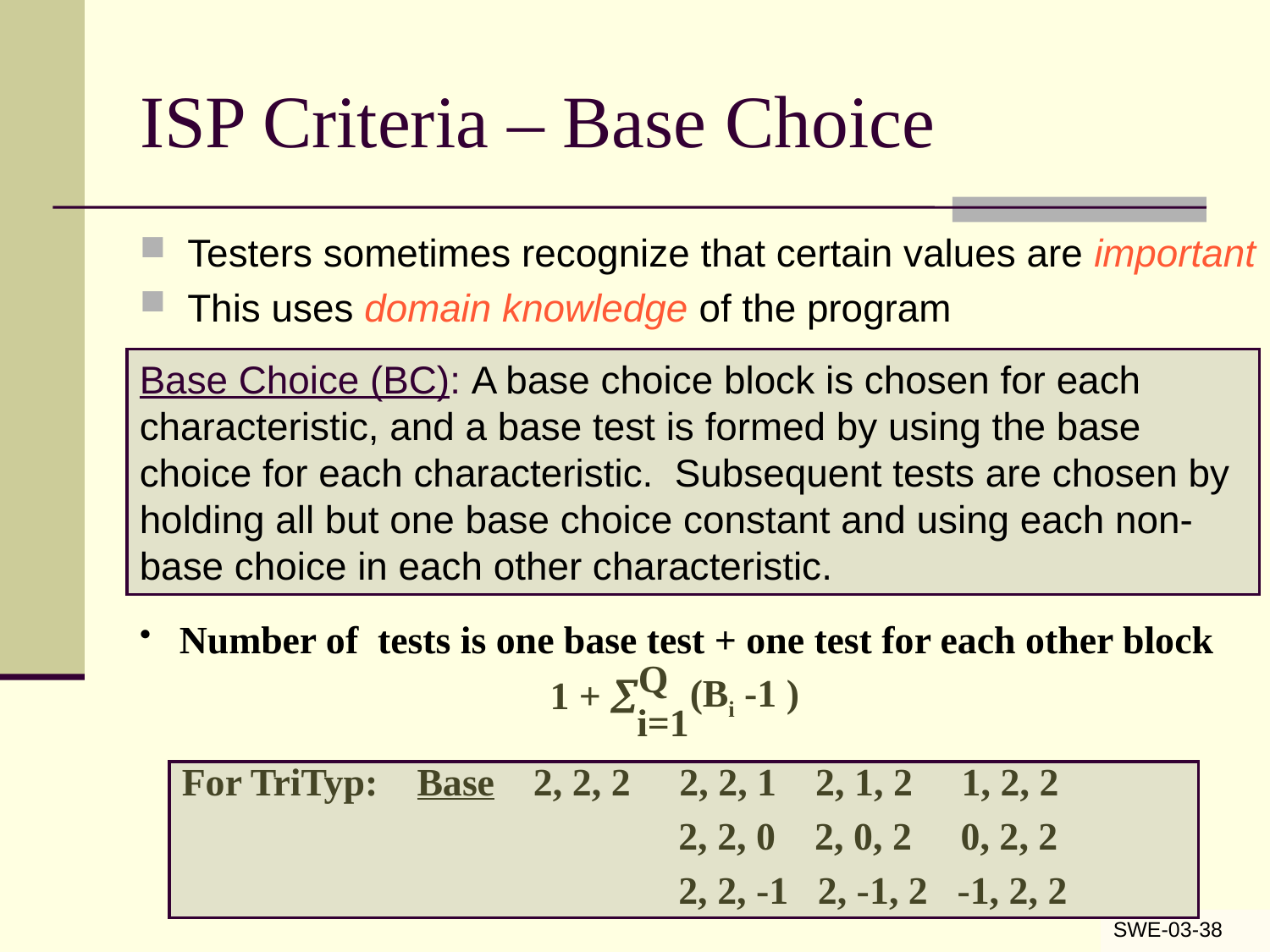

# ISP Criteria – Base Choice
Testers sometimes recognize that certain values are important
This uses domain knowledge of the program
Base Choice (BC): A base choice block is chosen for each characteristic, and a base test is formed by using the base choice for each characteristic.  Subsequent tests are chosen by holding all but one base choice constant and using each non-base choice in each other characteristic.
Number of  tests is one base test + one test for each other block
Q
(Bi -1 )
1 + ∑
i=1
For TriTyp:    Base    2, 2, 2     2, 2, 1    2, 1, 2     1, 2, 2
                                                   2, 2, 0    2, 0, 2     0, 2, 2
                                                   2, 2, -1   2, -1, 2   -1, 2, 2